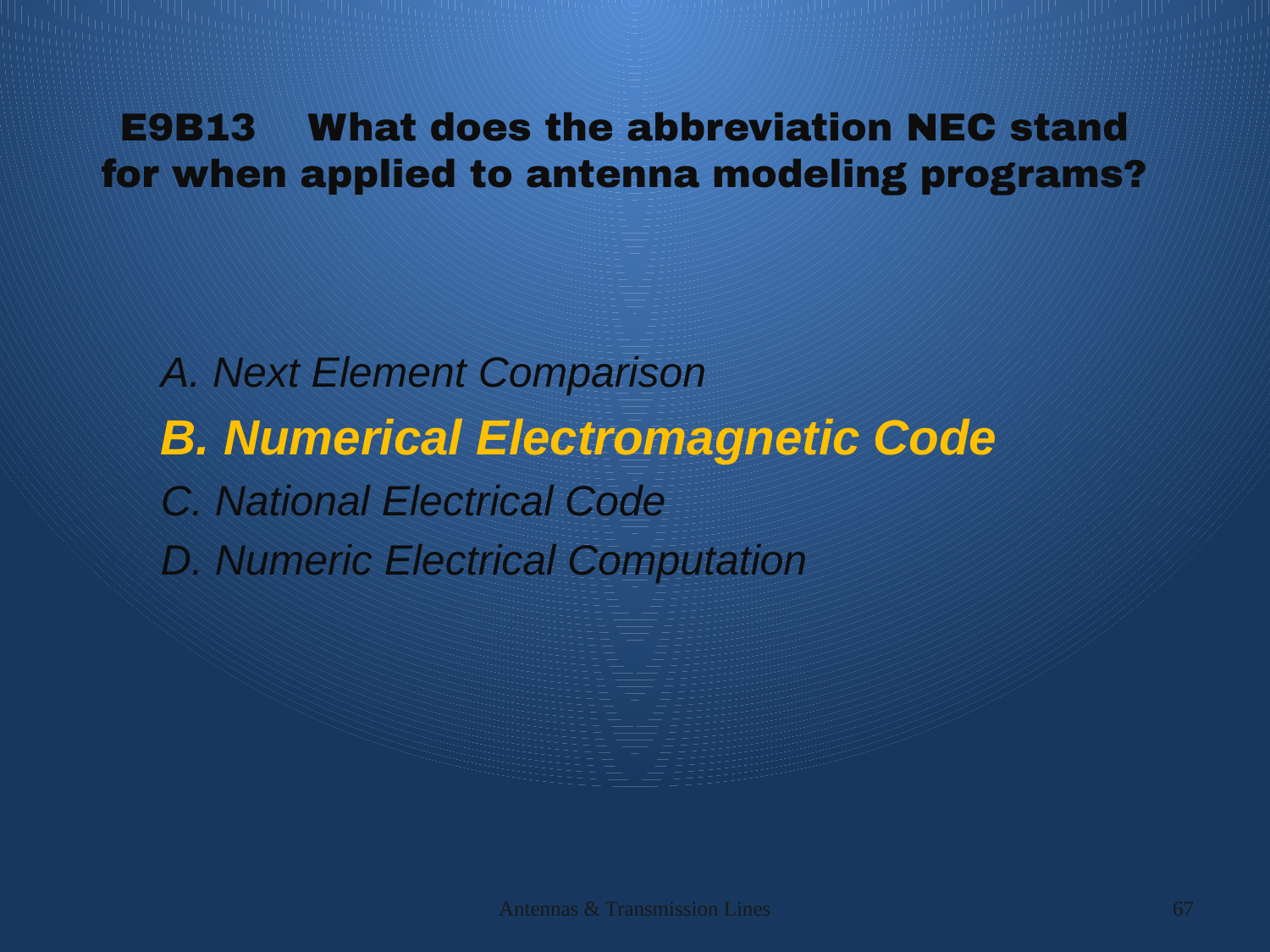

# E9B13    What does the abbreviation NEC stand for when applied to antenna modeling programs?
A. Next Element Comparison
B. Numerical Electromagnetic Code
C. National Electrical Code
D. Numeric Electrical Computation
Antennas & Transmission Lines
67